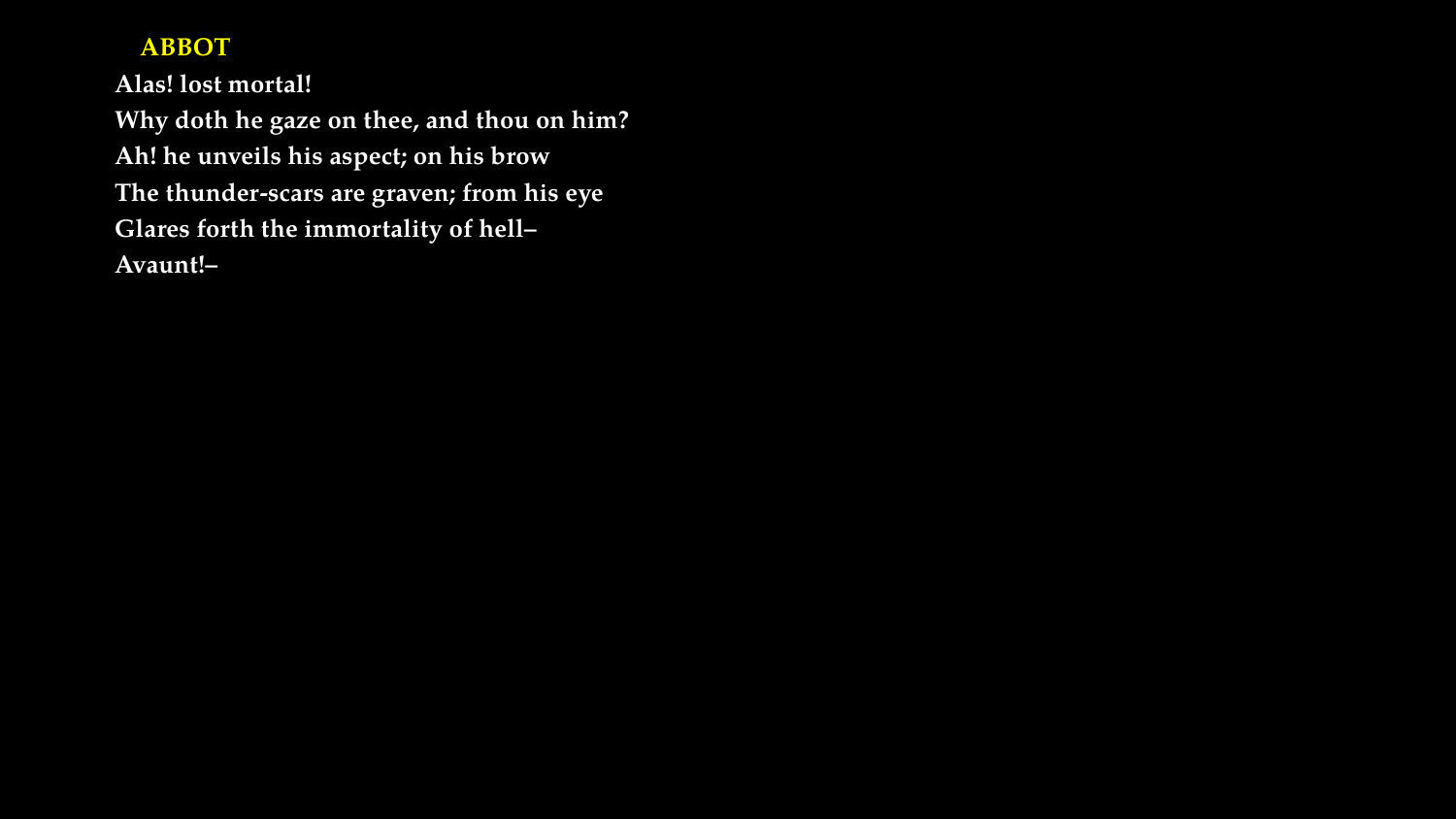

# ABBOT Alas! lost mortal! Why doth he gaze on thee, and thou on him? Ah! he unveils his aspect; on his brow The thunder-scars are graven; from his eye Glares forth the immortality of hell– Avaunt!–